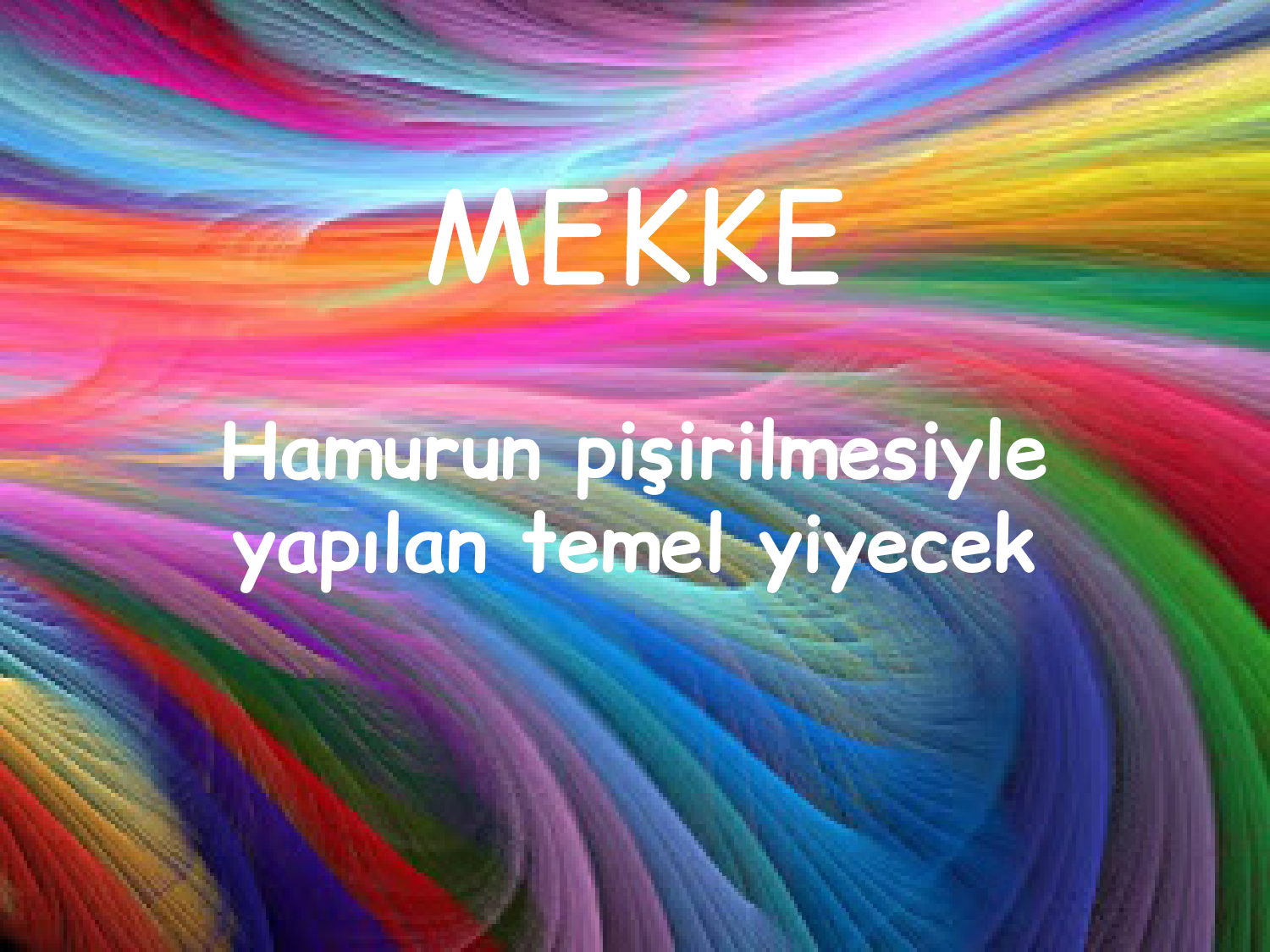

# MEKKE Hamurun pişirilmesiyle yapılan temel yiyecek